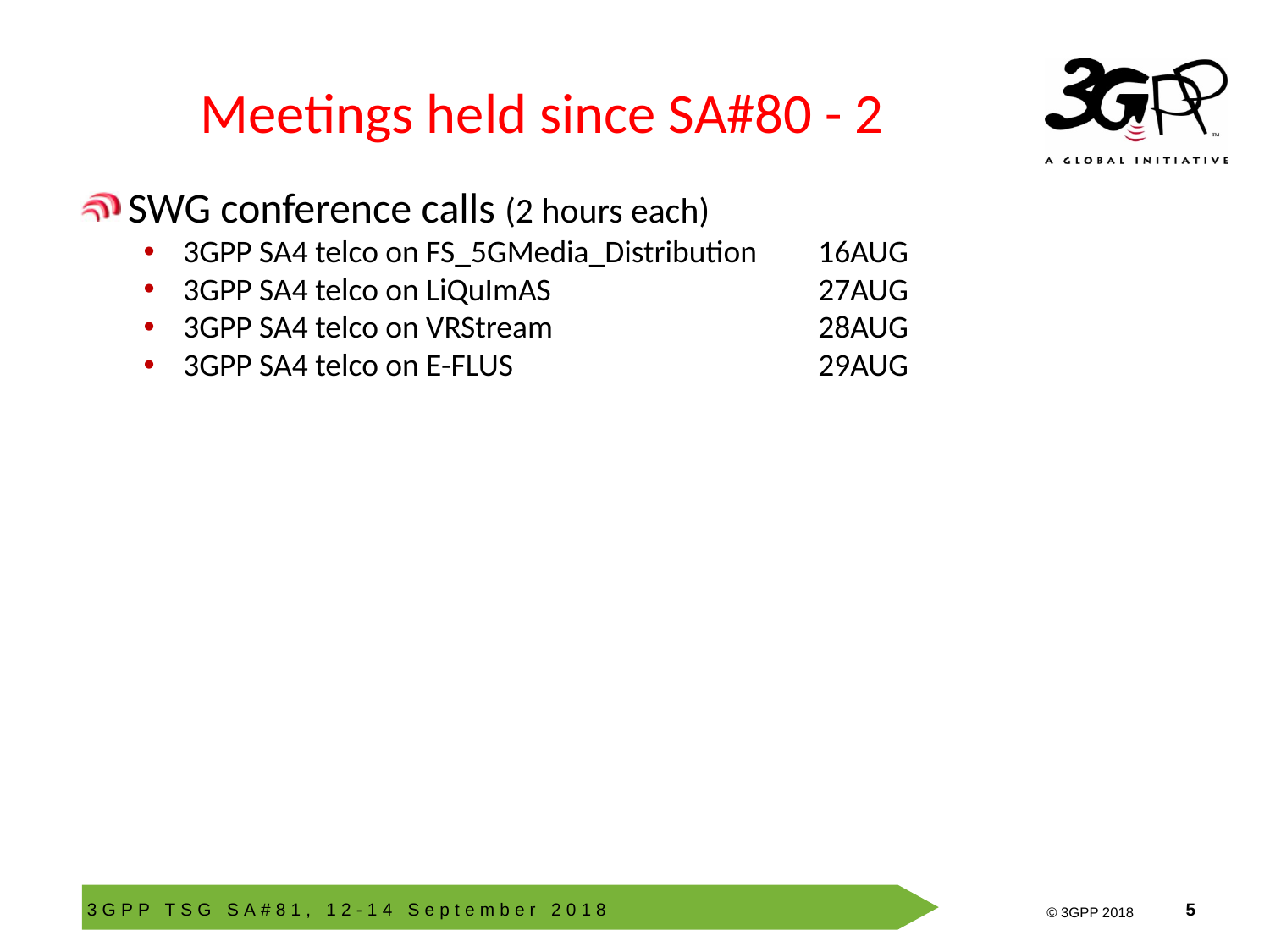

# Meetings held since SA#80 - 2
SWG conference calls (2 hours each)
3GPP SA4 telco on FS_5GMedia_Distribution	16AUG
3GPP SA4 telco on LiQuImAS			27AUG
3GPP SA4 telco on VRStream			28AUG
3GPP SA4 telco on E-FLUS			29AUG